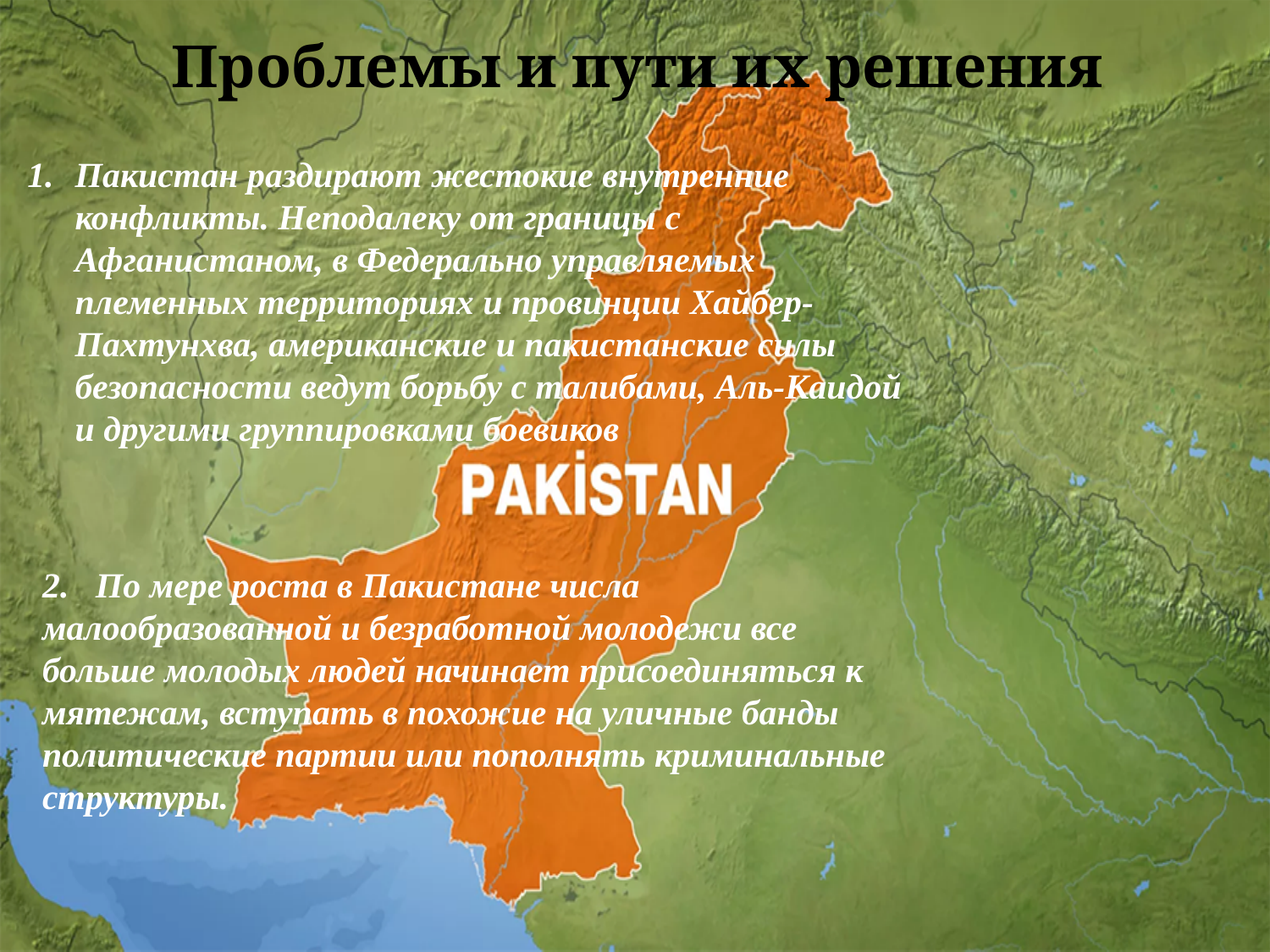

# Проблемы и пути их решения
Пакистан раздирают жестокие внутренние конфликты. Неподалеку от границы с Афганистаном, в Федерально управляемых племенных территориях и провинции Хайбер-Пахтунхва, американские и пакистанские силы безопасности ведут борьбу с талибами, Аль-Каидой и другими группировками боевиков
2.   По мере роста в Пакистане числа малообразованной и безработной молодежи все больше молодых людей начинает присоединяться к мятежам, вступать в похожие на уличные банды политические партии или пополнять криминальные структуры.